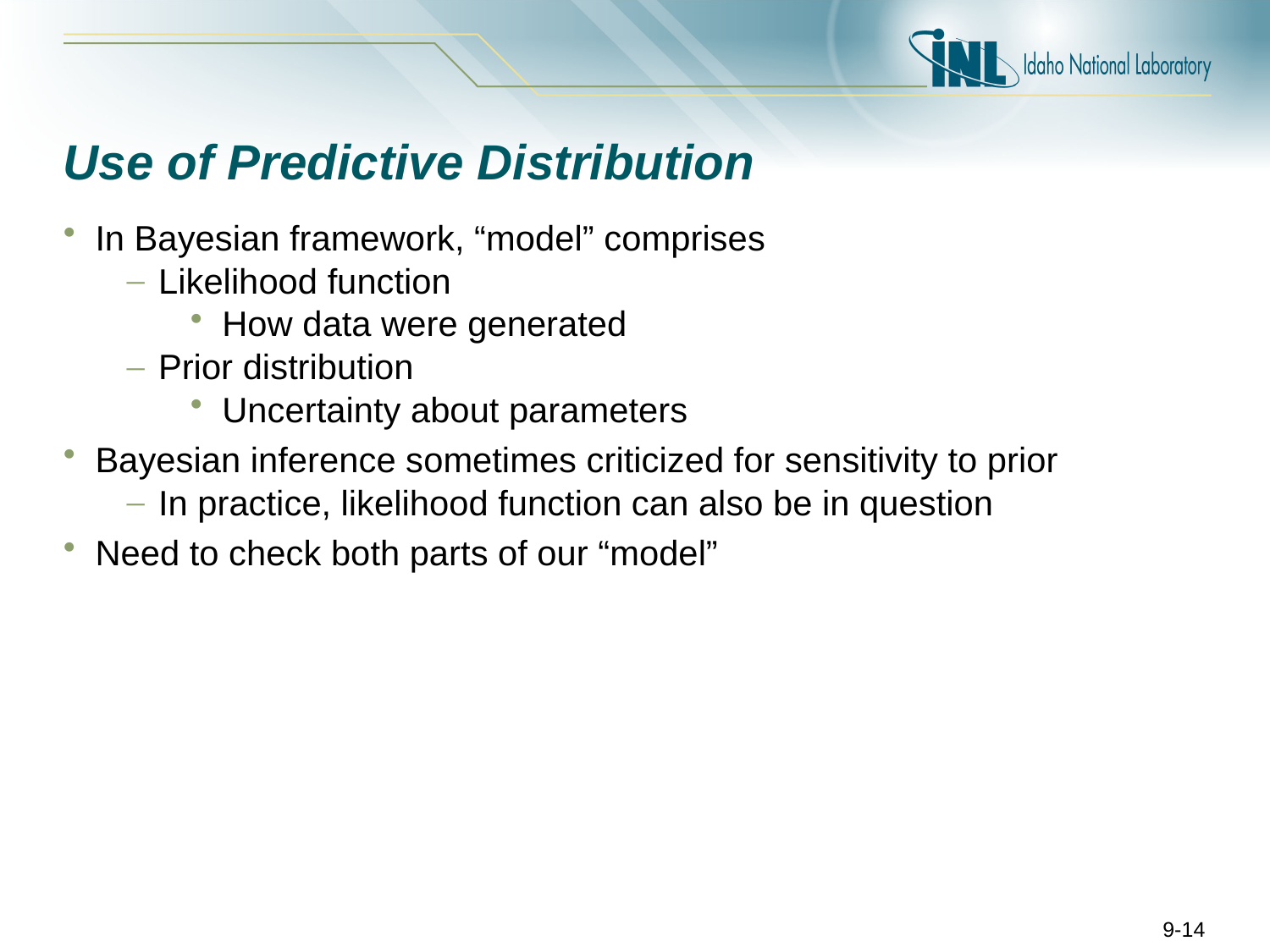

# Use of Predictive Distribution
In Bayesian framework, “model” comprises
Likelihood function
How data were generated
Prior distribution
Uncertainty about parameters
Bayesian inference sometimes criticized for sensitivity to prior
In practice, likelihood function can also be in question
Need to check both parts of our “model”
9-14